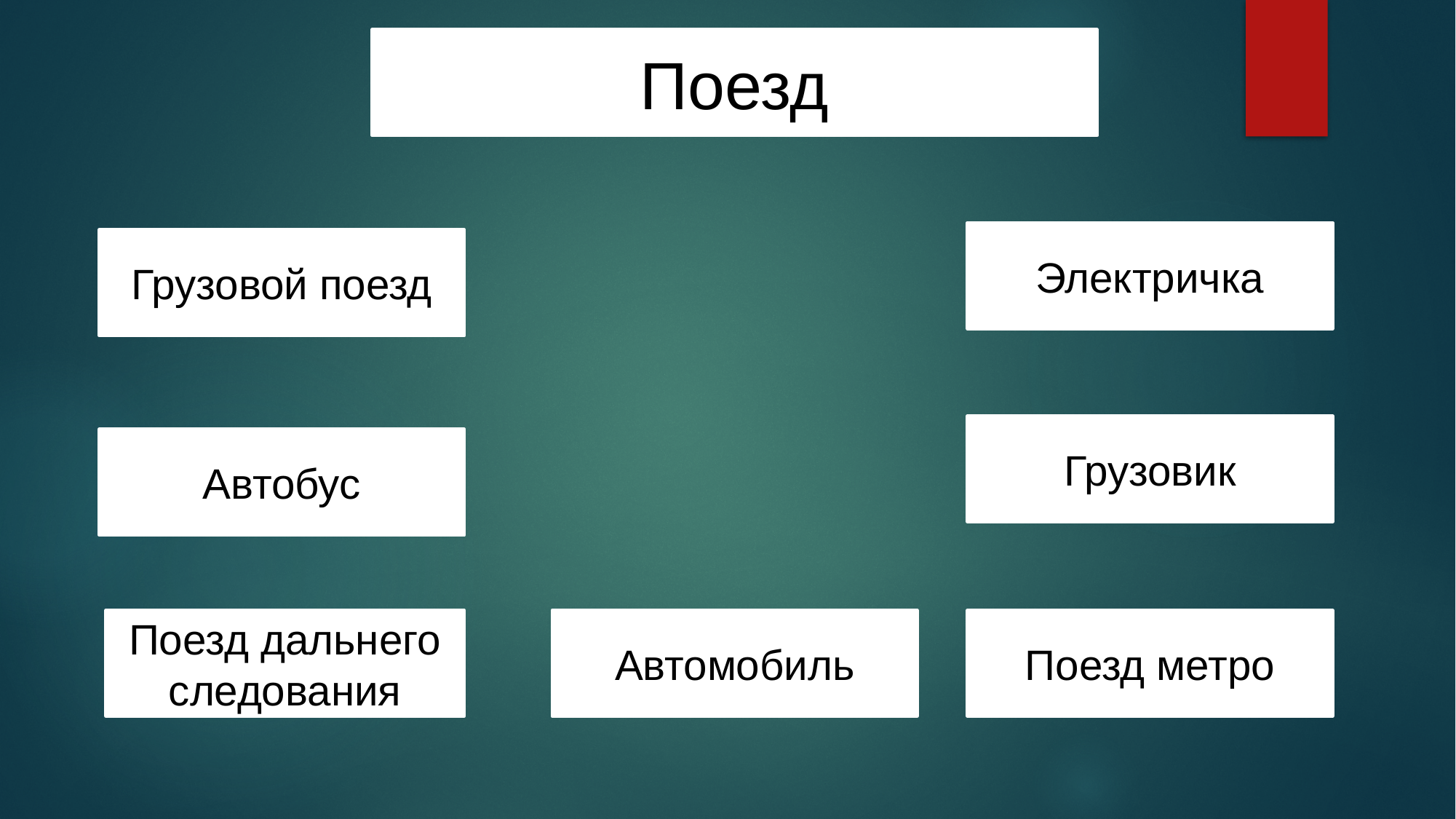

Поезд
Электричка
Грузовой поезд
Грузовик
Автобус
Поезд дальнего следования
Автомобиль
Поезд метро